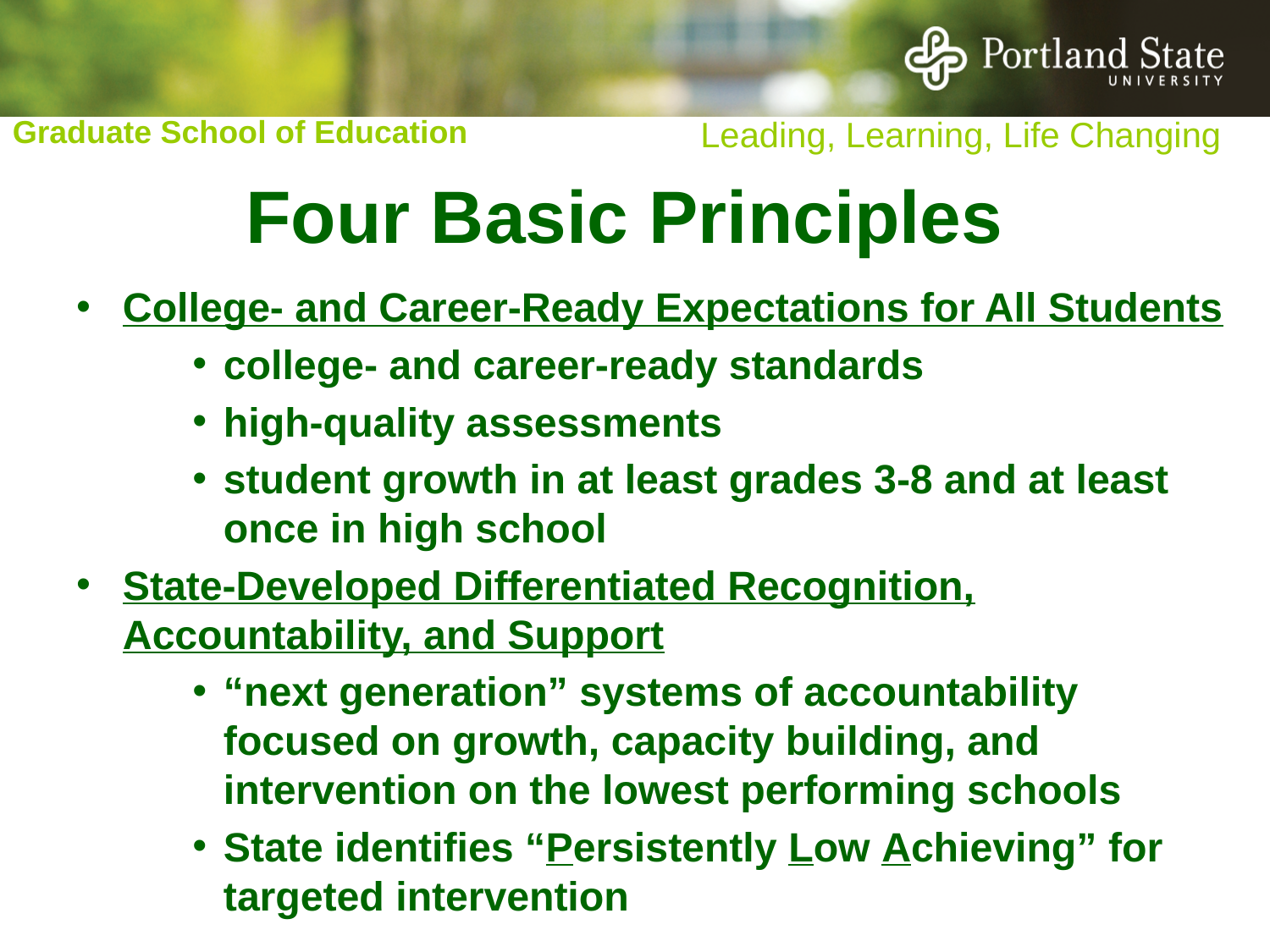

# Four Basic Principles
College- and Career-Ready Expectations for All Students
college- and career-ready standards
high-quality assessments
student growth in at least grades 3-8 and at least once in high school
State-Developed Differentiated Recognition, Accountability, and Support
“next generation” systems of accountability focused on growth, capacity building, and intervention on the lowest performing schools
State identifies “Persistently Low Achieving” for targeted intervention